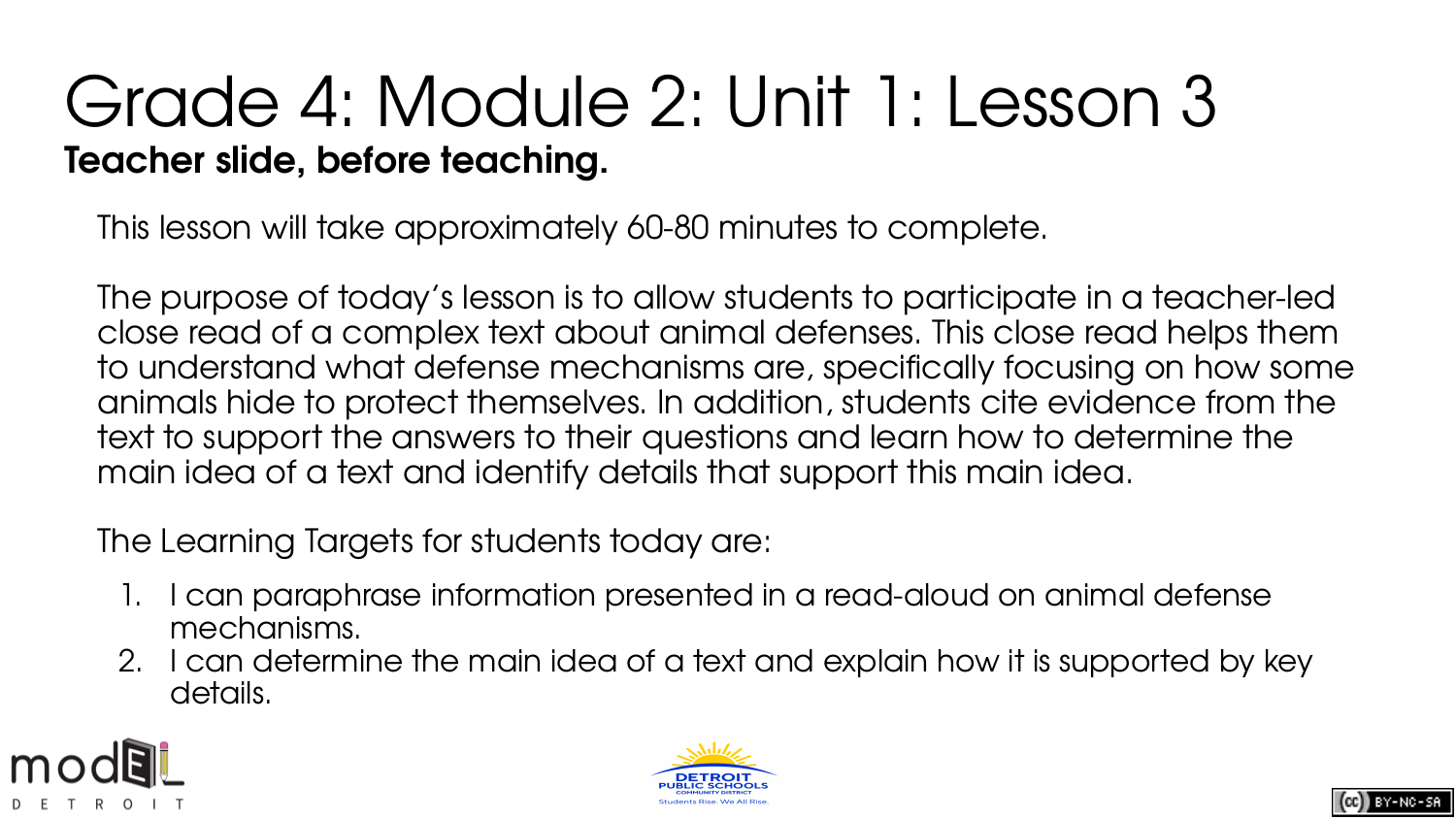

# Grade 4: Module 2: Unit 1: Lesson 3
Teacher slide, before teaching.
This lesson will take approximately 60-80 minutes to complete.

The purpose of today’s lesson is to allow students to participate in a teacher-led close read of a complex text about animal defenses. This close read helps them to understand what defense mechanisms are, specifically focusing on how some animals hide to protect themselves. In addition, students cite evidence from the text to support the answers to their questions and learn how to determine the main idea of a text and identify details that support this main idea.

The Learning Targets for students today are:
I can paraphrase information presented in a read-aloud on animal defense mechanisms.
I can determine the main idea of a text and explain how it is supported by key details.